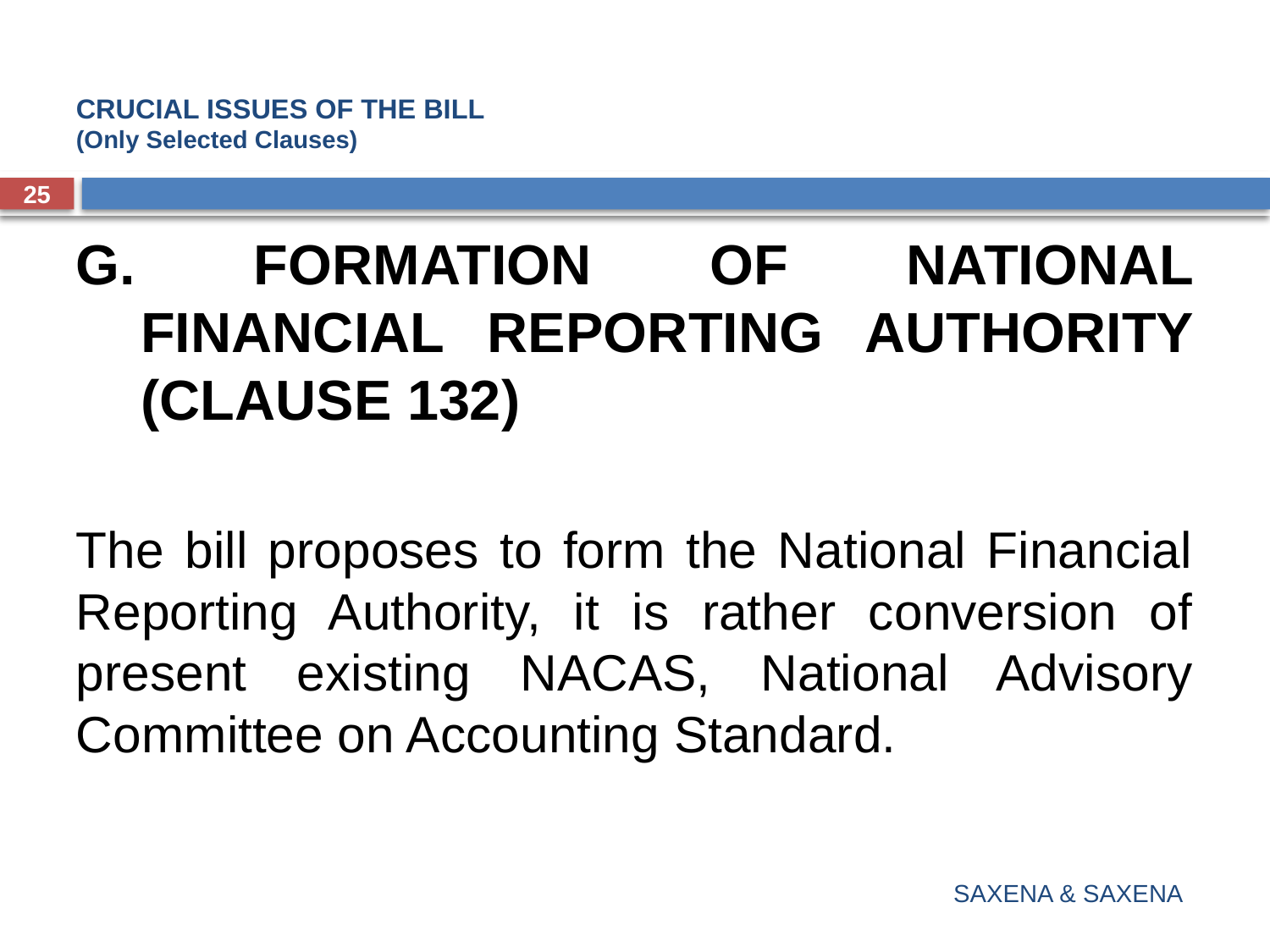

# CRUCIAL ISSUES OF THE BILL (Only Selected Clauses)
25
G. FORMATION OF NATIONAL FINANCIAL REPORTING AUTHORITY (CLAUSE 132)

The bill proposes to form the National Financial Reporting Authority, it is rather conversion of present existing NACAS, National Advisory Committee on Accounting Standard.

SAXENA & SAXENA